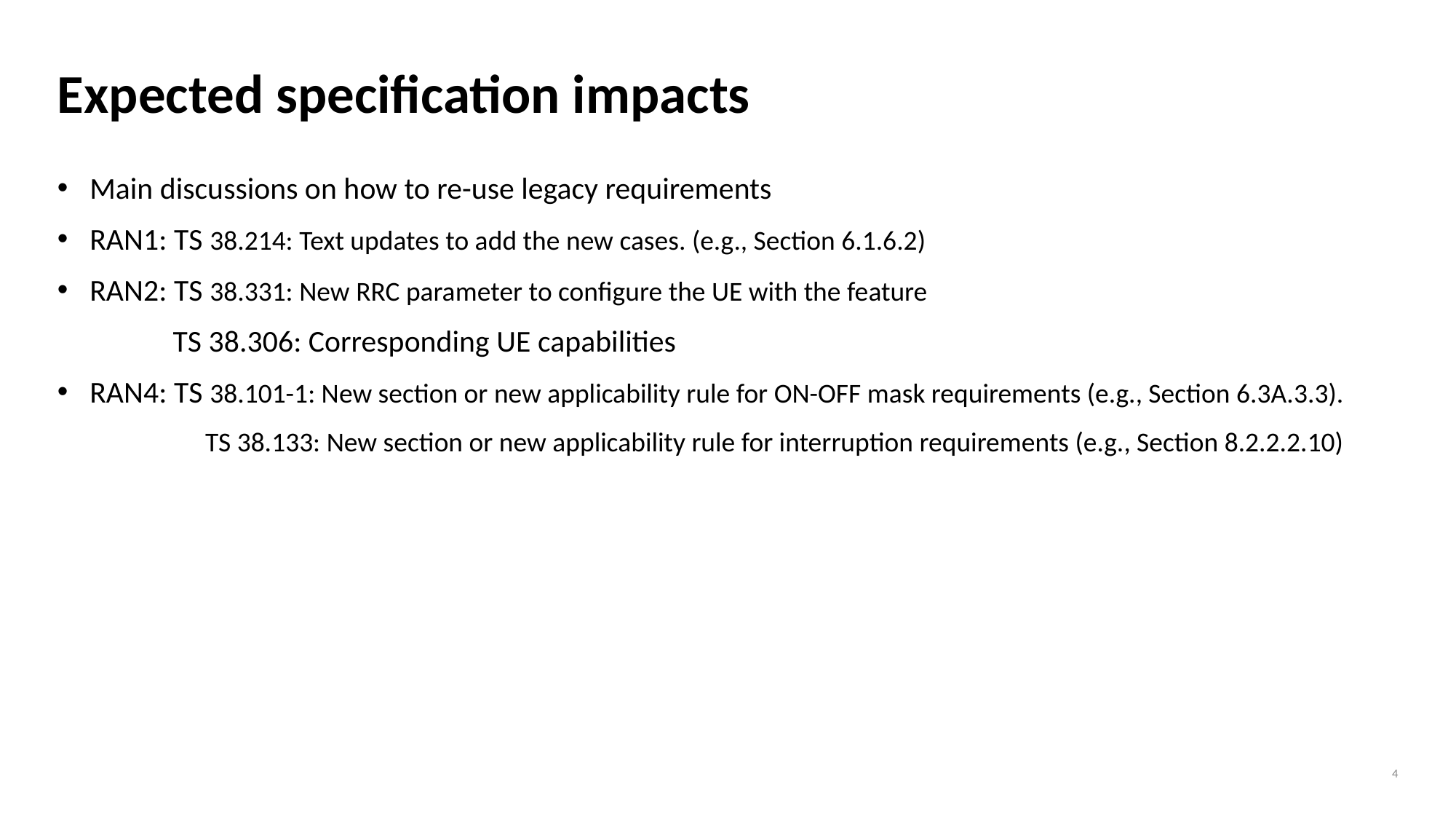

# Expected specification impacts
Main discussions on how to re-use legacy requirements
RAN1: TS 38.214: Text updates to add the new cases. (e.g., Section 6.1.6.2)
RAN2: TS 38.331: New RRC parameter to configure the UE with the feature
            TS 38.306: Corresponding UE capabilities
RAN4: TS 38.101-1: New section or new applicability rule for ON-OFF mask requirements (e.g., Section 6.3A.3.3).
	 TS 38.133: New section or new applicability rule for interruption requirements (e.g., Section 8.2.2.2.10)

4